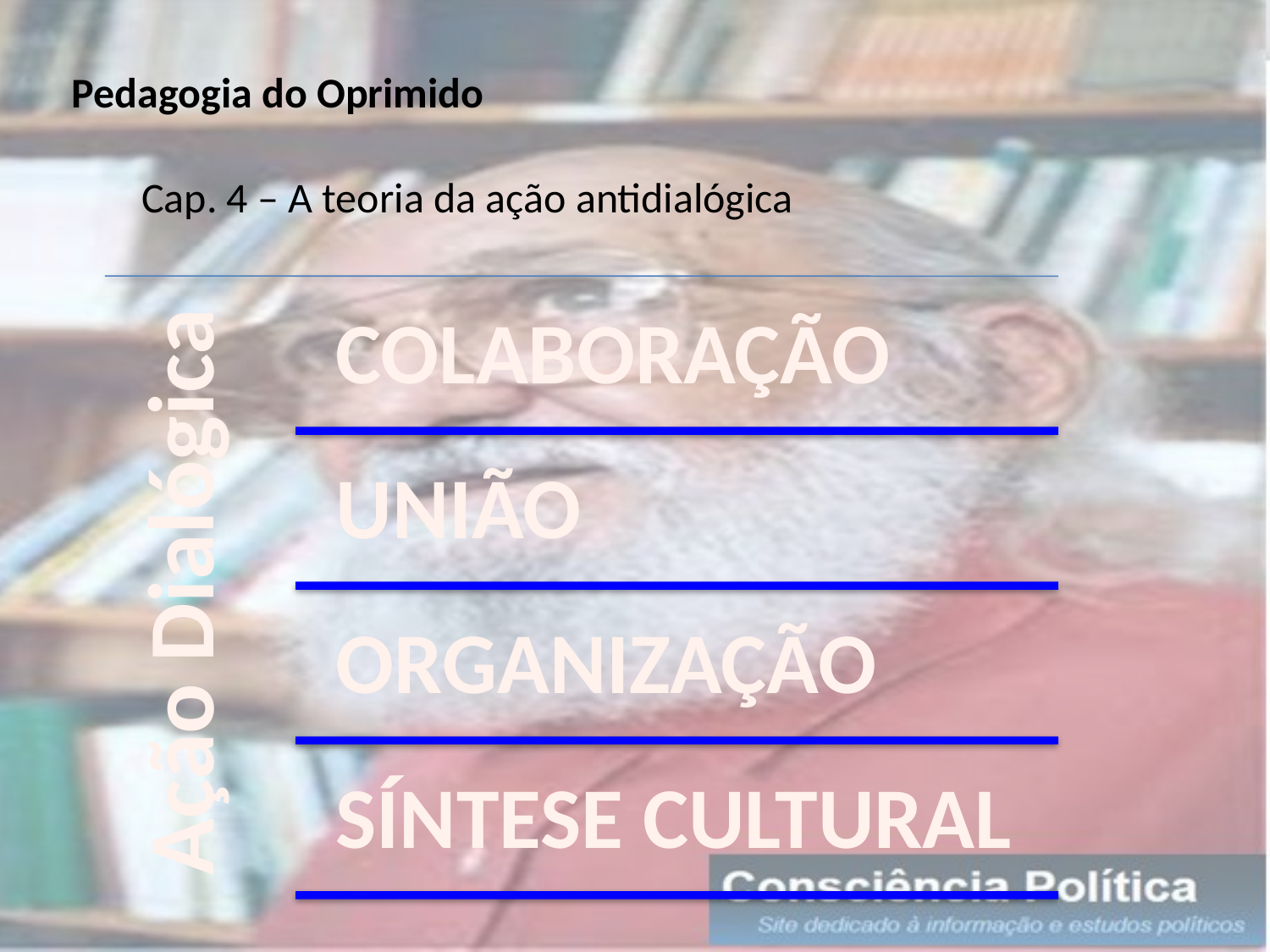

Pedagogia do Oprimido
Cap. 4 – A teoria da ação antidialógica
Ação Dialógica
COLABORAÇÃO
UNIÃO
ORGANIZAÇÃO
SÍNTESE CULTURAL